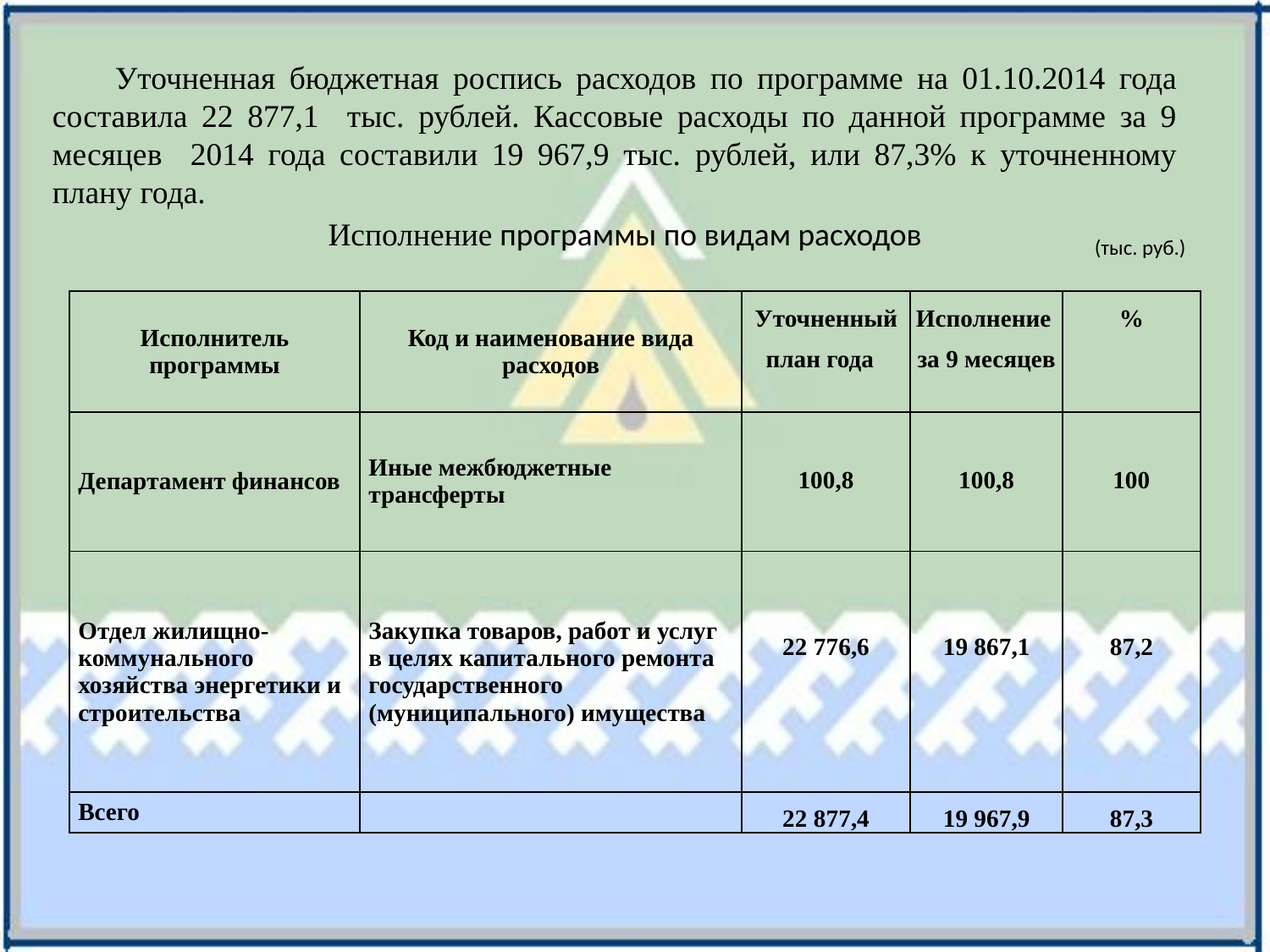

Уточненная бюджетная роспись расходов по программе на 01.10.2014 года составила 22 877,1  тыс. рублей. Кассовые расходы по данной программе за 9 месяцев  2014 года составили 19 967,9 тыс. рублей, или 87,3% к уточненному плану года.
Исполнение программы по видам расходов
(тыс. руб.)
| Исполнитель программы | Код и наименование вида расходов | Уточненный план года | Исполнение за 9 месяцев | % |
| --- | --- | --- | --- | --- |
| Департамент финансов | Иные межбюджетные трансферты | 100,8 | 100,8 | 100 |
| Отдел жилищно-коммунального хозяйства энергетики и строительства | Закупка товаров, работ и услуг в целях капитального ремонта государственного (муниципального) имущества | 22 776,6 | 19 867,1 | 87,2 |
| Всего |  | 22 877,4 | 19 967,9 | 87,3 |